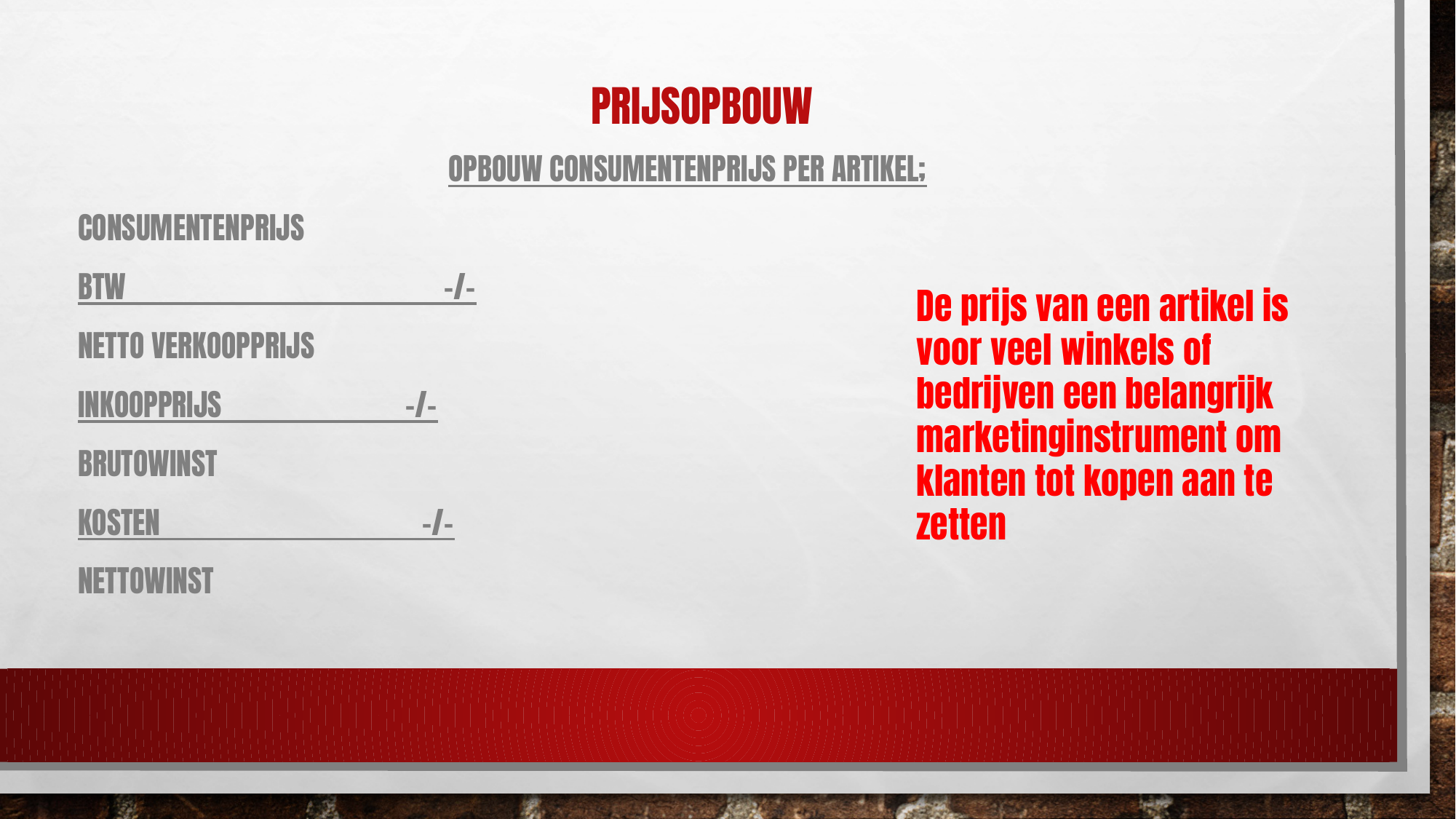

# Prijsopbouw
Opbouw consumentenprijs per artikel;
Consumentenprijs
BTW                                             -/-
Netto verkoopprijs
Inkoopprijs                          -/-
Brutowinst
Kosten                                     -/-
Nettowinst

De prijs van een artikel is voor veel winkels of bedrijven een belangrijk marketinginstrument om klanten tot kopen aan te zetten